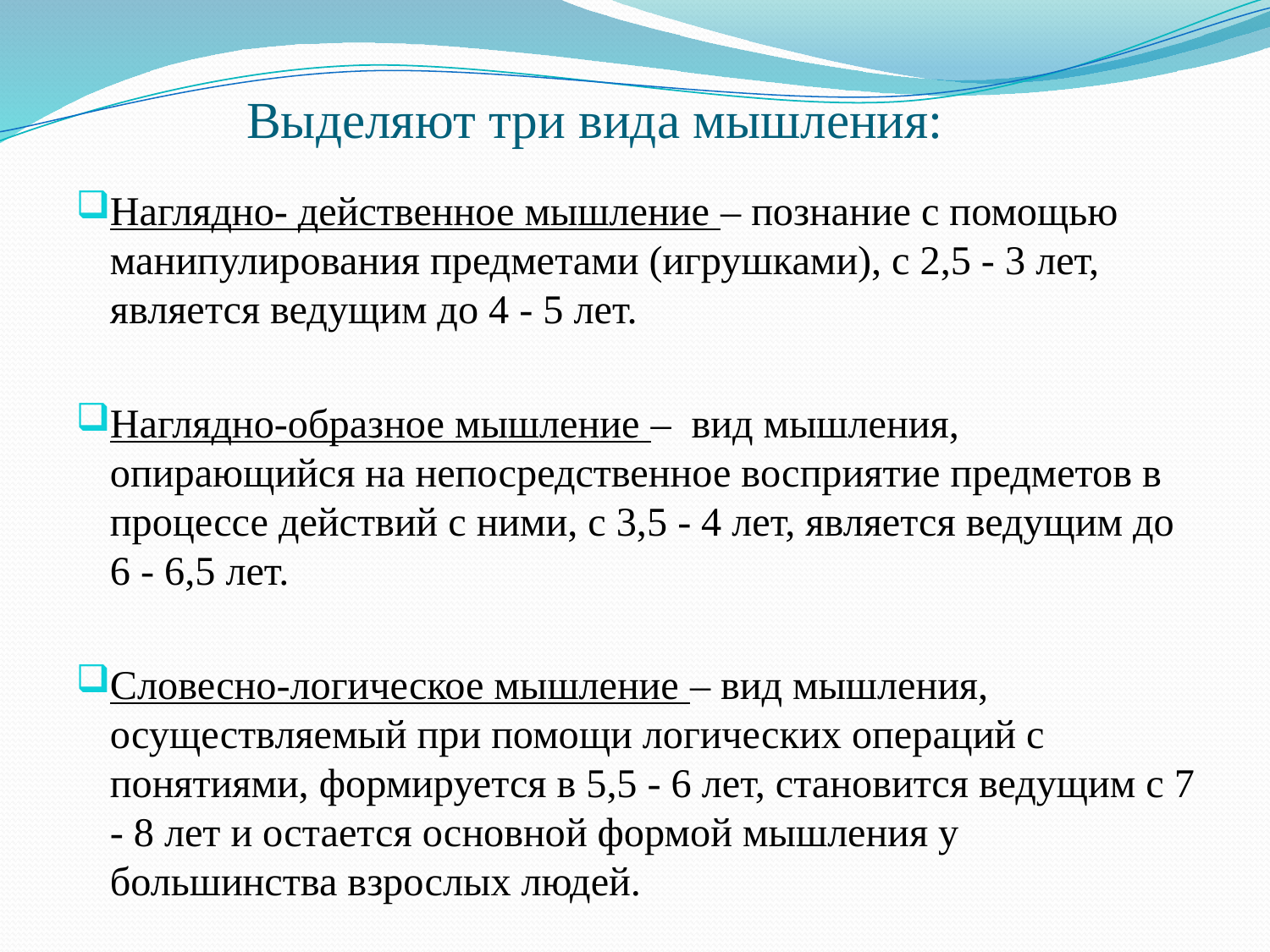

# Выделяют три вида мышления:
Наглядно- действенное мышление – познание с помощью манипулирования предметами (игрушками), с 2,5 - 3 лет, является ведущим до 4 - 5 лет.

Наглядно-образное мышление –  вид мышления, опирающийся на непосредственное восприятие предметов в процессе действий с ними, с 3,5 - 4 лет, является ведущим до 6 - 6,5 лет.

Словесно-логическое мышление – вид мышления, осуществляемый при помощи логических операций с понятиями, формируется в 5,5 - 6 лет, становится ведущим с 7 - 8 лет и остается основной формой мышления у большинства взрослых людей.